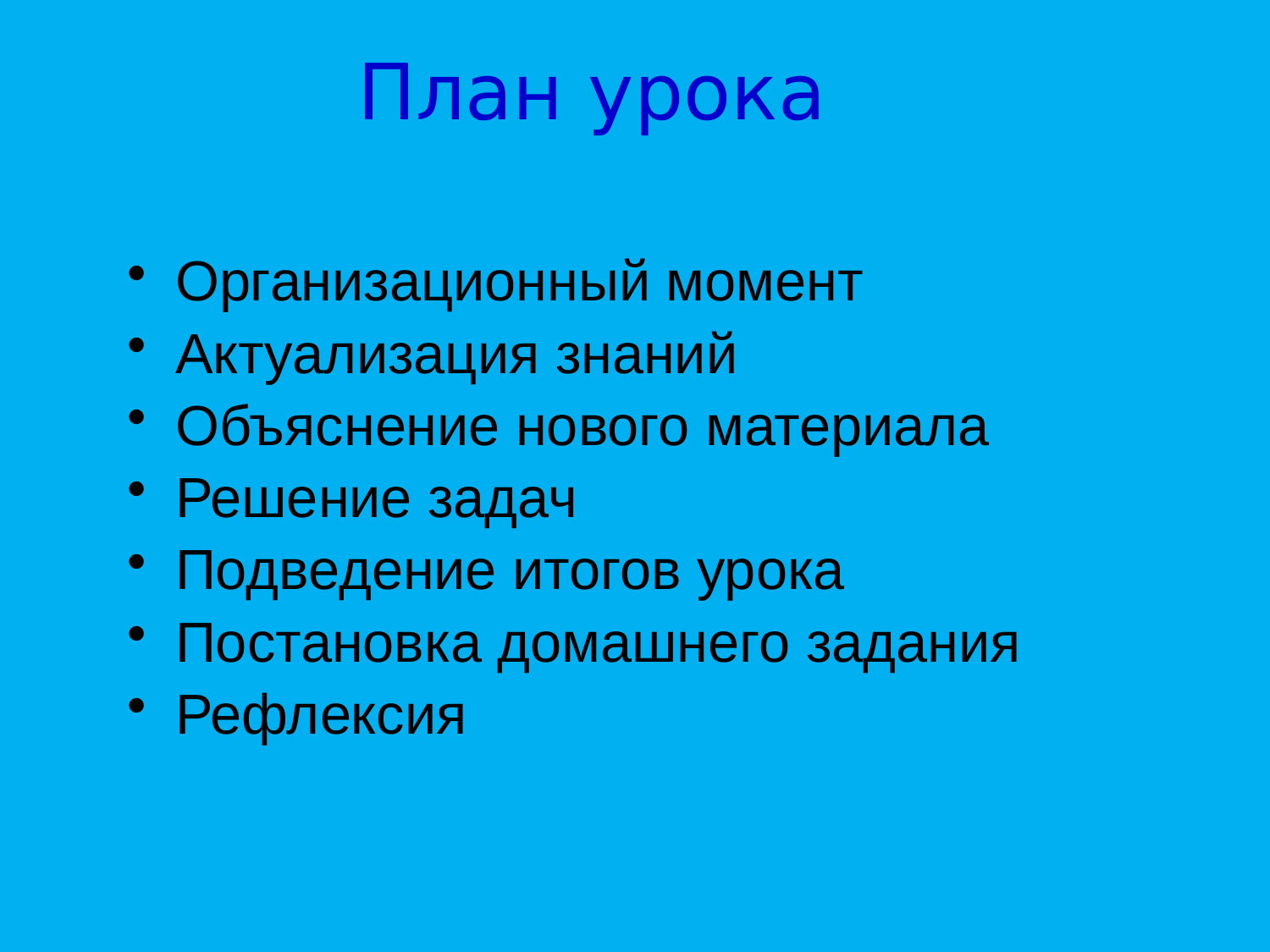

План урока
Организационный момент
Актуализация знаний
Объяснение нового материала
Решение задач
Подведение итогов урока
Постановка домашнего задания
Рефлексия